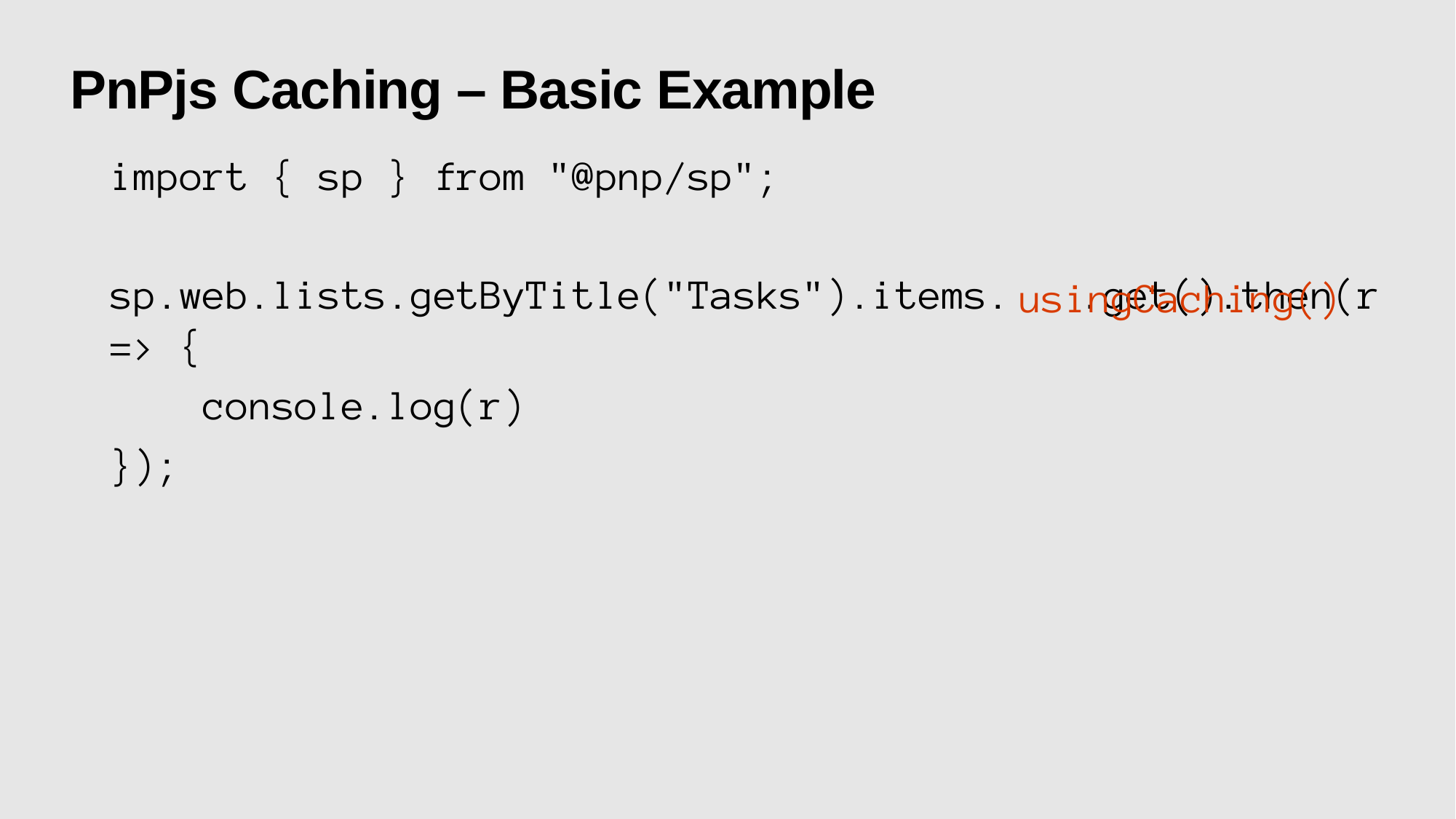

# PnPjs Caching – Basic Example
import { sp } from "@pnp/sp";

sp.web.lists.getByTitle("Tasks").items.   .get().then(r => {
    console.log(r)
});
usingCaching()